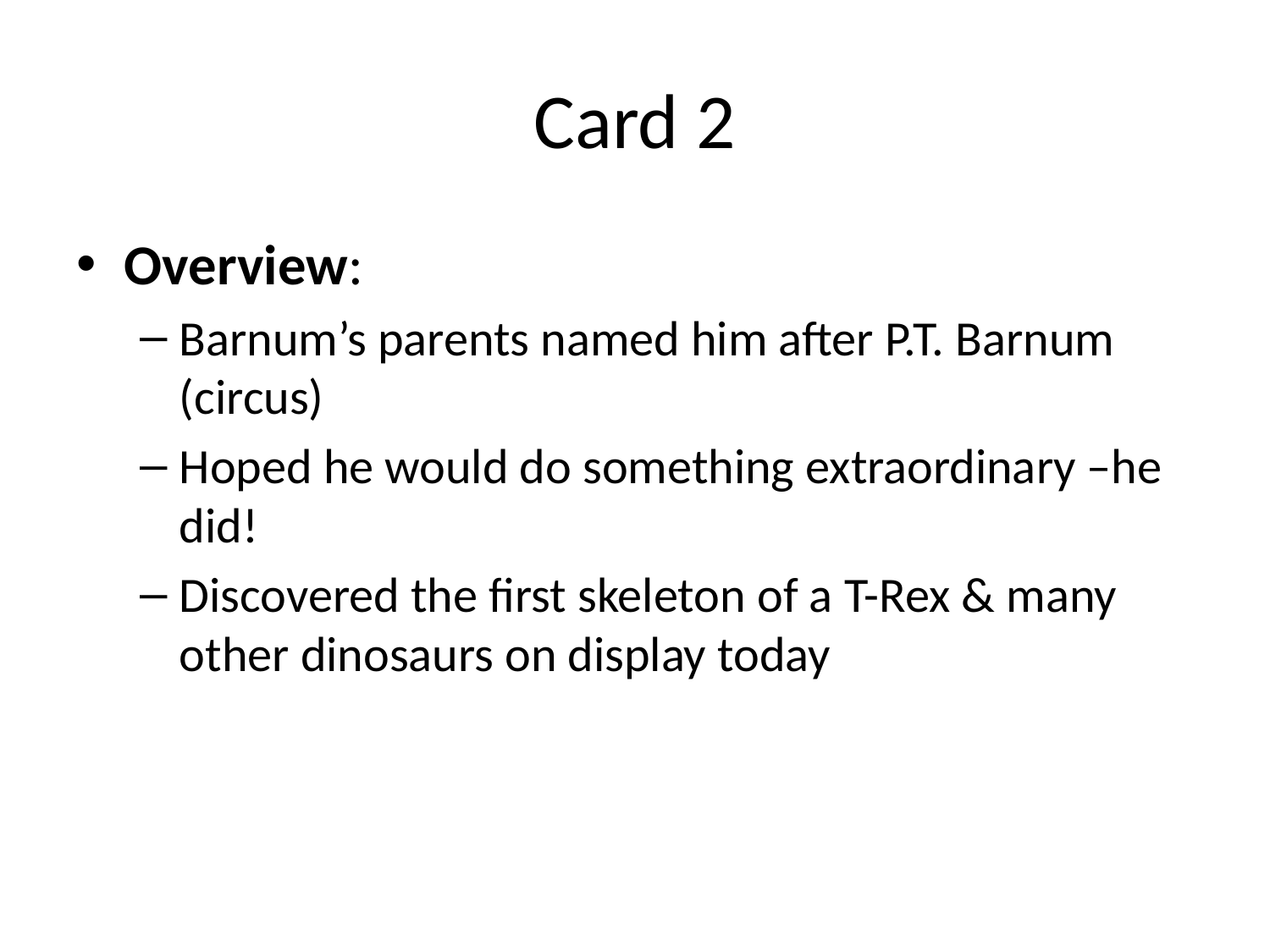

# Card 2
Overview:
Barnum’s parents named him after P.T. Barnum (circus)
Hoped he would do something extraordinary –he did!
Discovered the first skeleton of a T-Rex & many other dinosaurs on display today